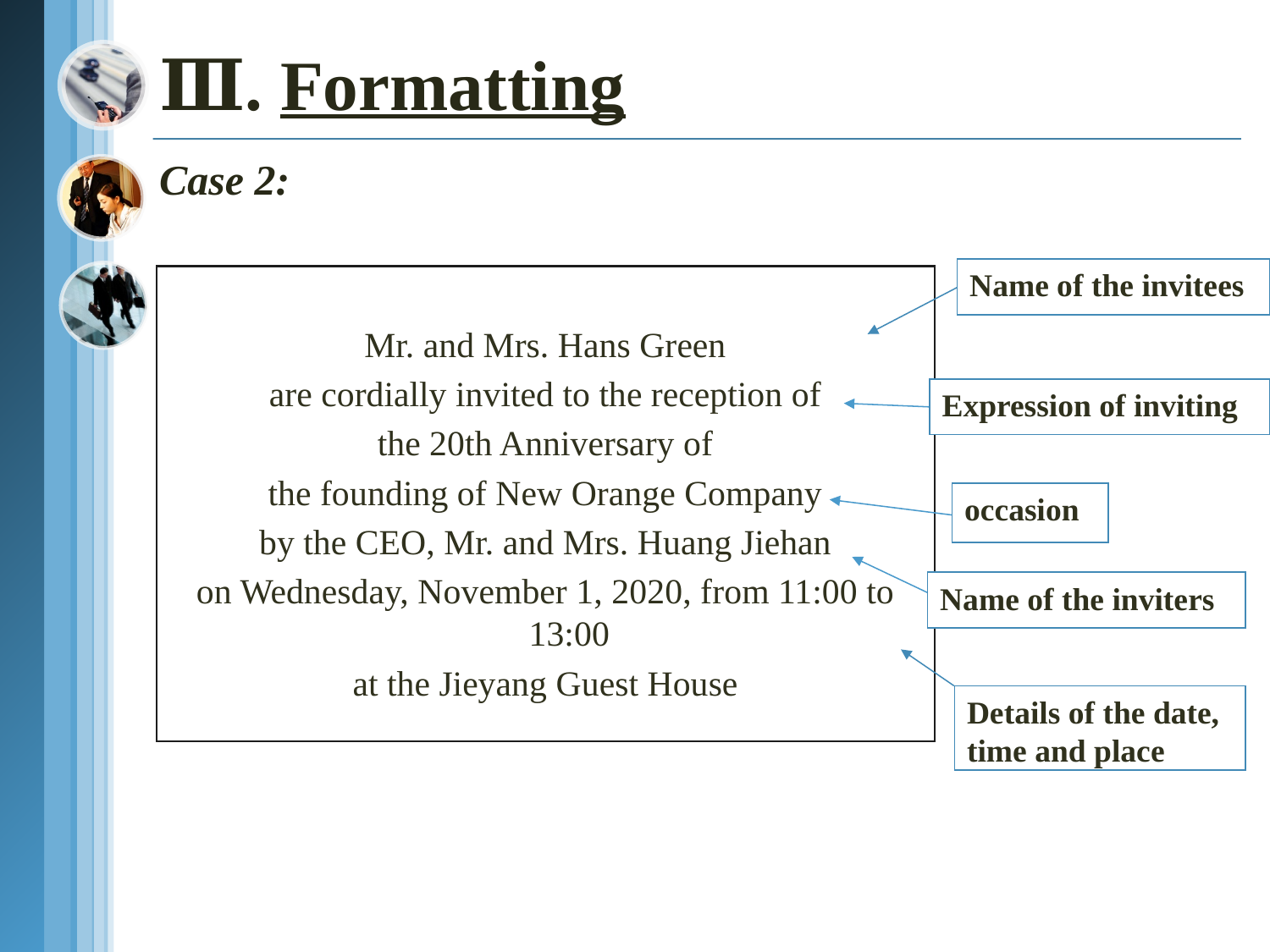

Ⅲ. Formatting
Case 2:
Name of the invitees

Mr. and Mrs. Hans Green
are cordially invited to the reception of
the 20th Anniversary of
the founding of New Orange Company
by the CEO, Mr. and Mrs. Huang Jiehan
on Wednesday, November 1, 2020, from 11:00 to 13:00
at the Jieyang Guest House
Expression of inviting

occasion
Name of the inviters
Details of the date, time and place